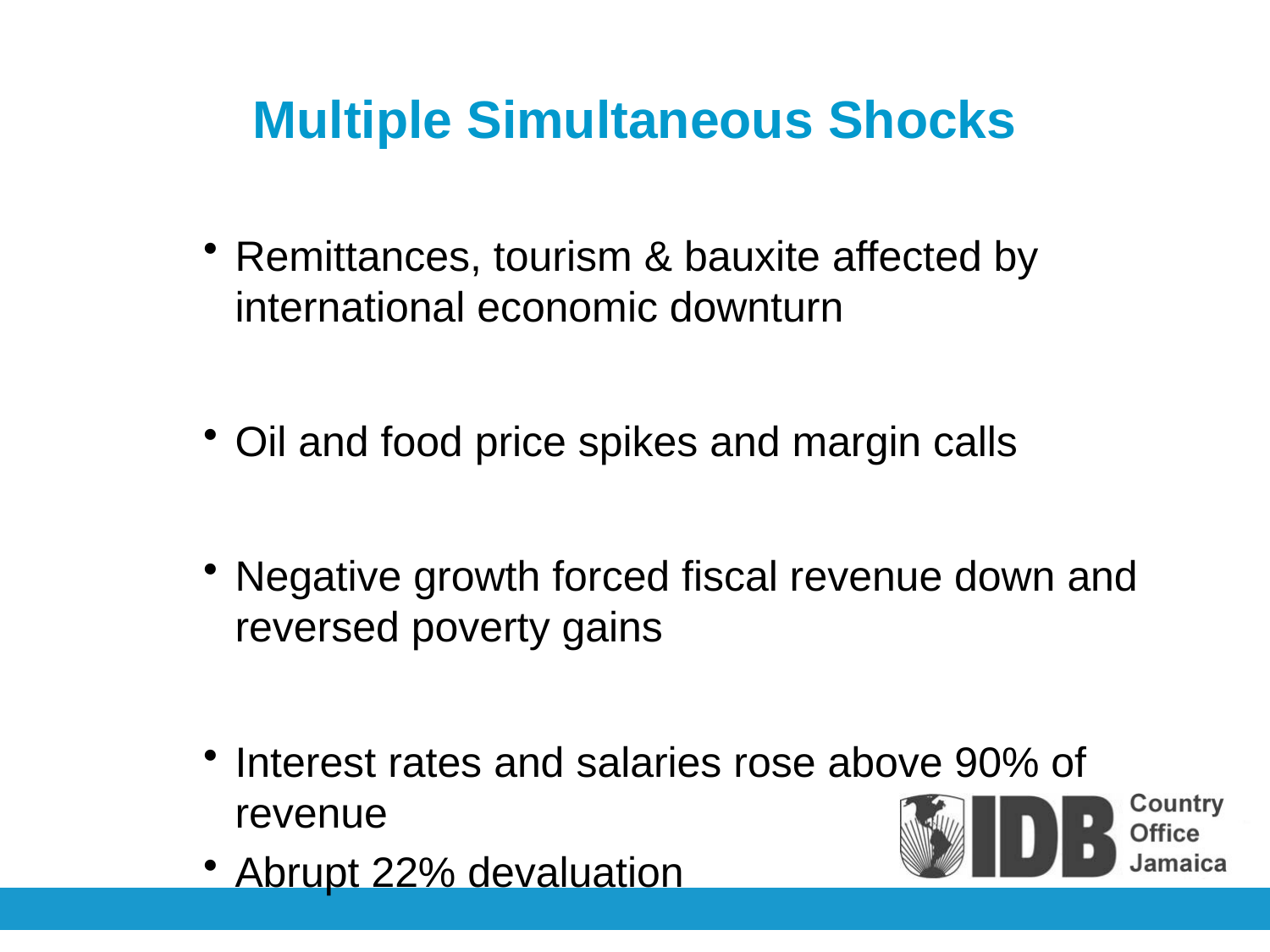

# Multiple Simultaneous Shocks
Remittances, tourism & bauxite affected by international economic downturn

Oil and food price spikes and margin calls

Negative growth forced fiscal revenue down and reversed poverty gains

Interest rates and salaries rose above 90% of revenue
Abrupt 22% devaluation